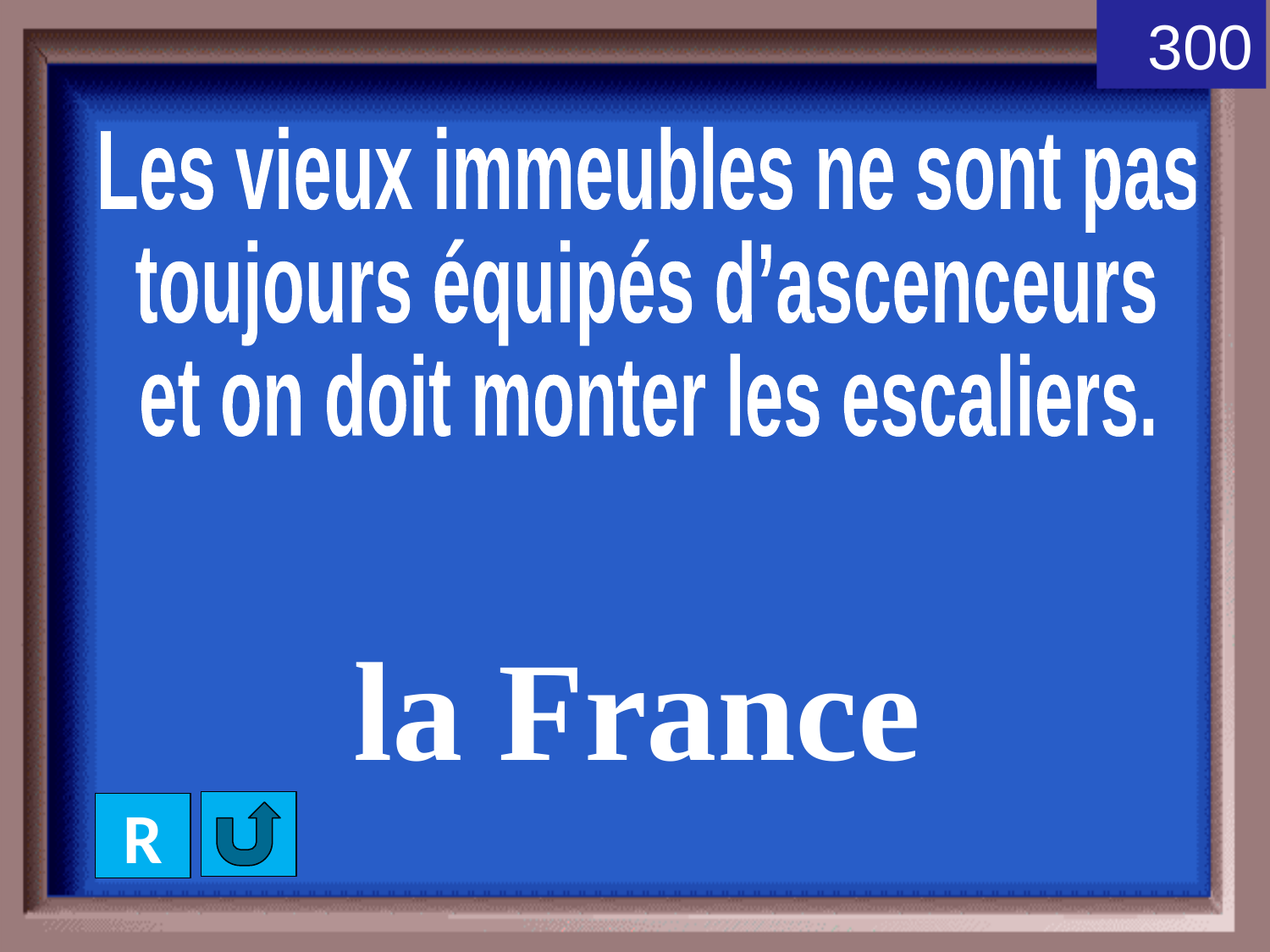

300
Les vieux immeubles ne sont pas
toujours équipés d’ascenceurs
et on doit monter les escaliers.

la France

R